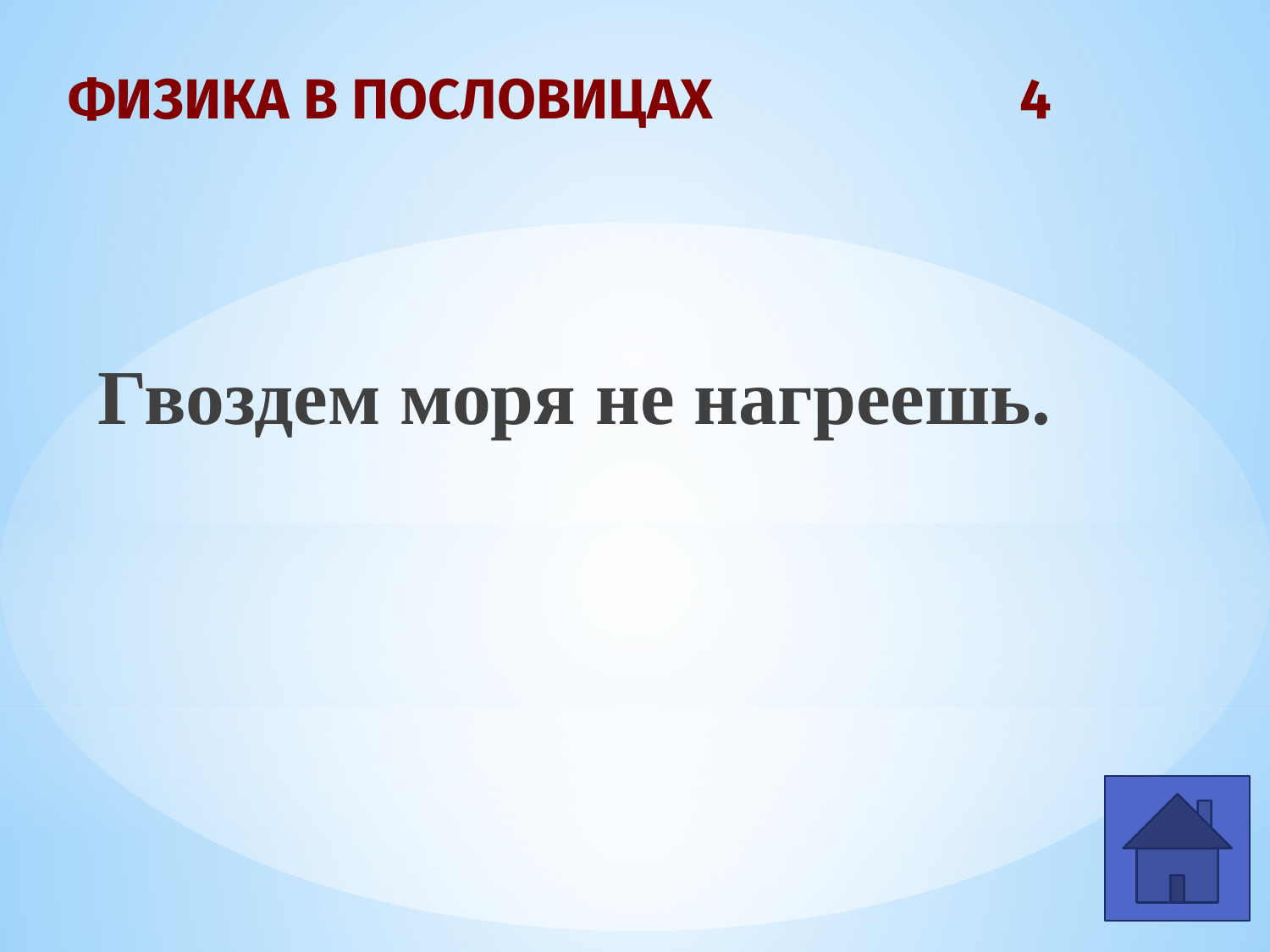

# ФИЗИКА В ПОСЛОВИЦАХ                       4
Гвоздем моря не нагреешь.